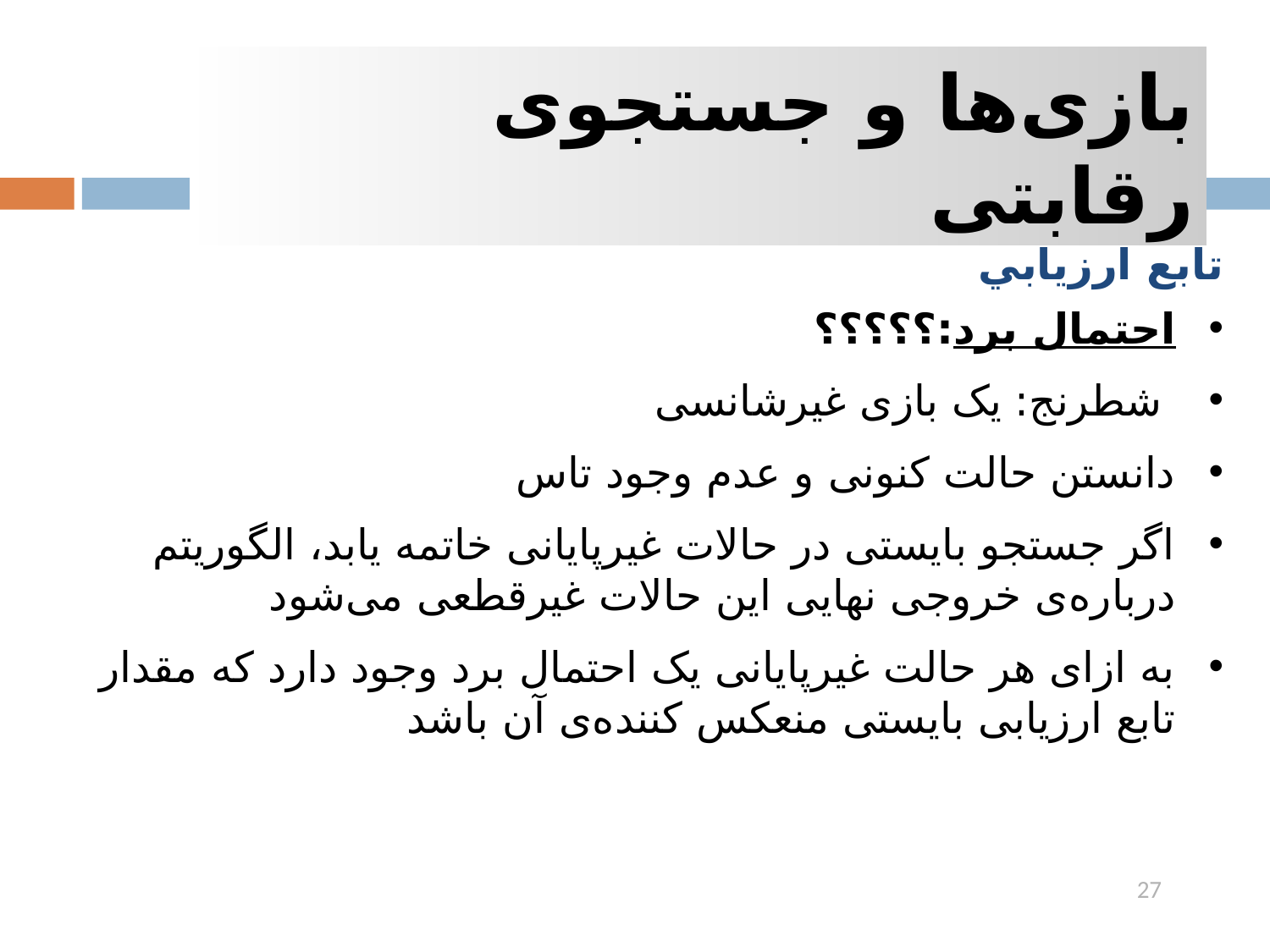

بازی‌ها و جستجوی رقابتی
تابع ارزيابي
احتمال برد:؟؟؟؟؟
 شطرنج: یک بازی غیرشانسی
دانستن حالت کنونی و عدم وجود تاس
اگر جستجو بایستی در حالات غیرپایانی خاتمه یابد، الگوریتم درباره‌ی خروجی نهایی این حالات غیرقطعی می‌شود
به ازای هر حالت غیرپایانی یک احتمال برد وجود دارد که مقدار تابع ارزیابی بایستی منعکس کننده‌ی آن باشد
27